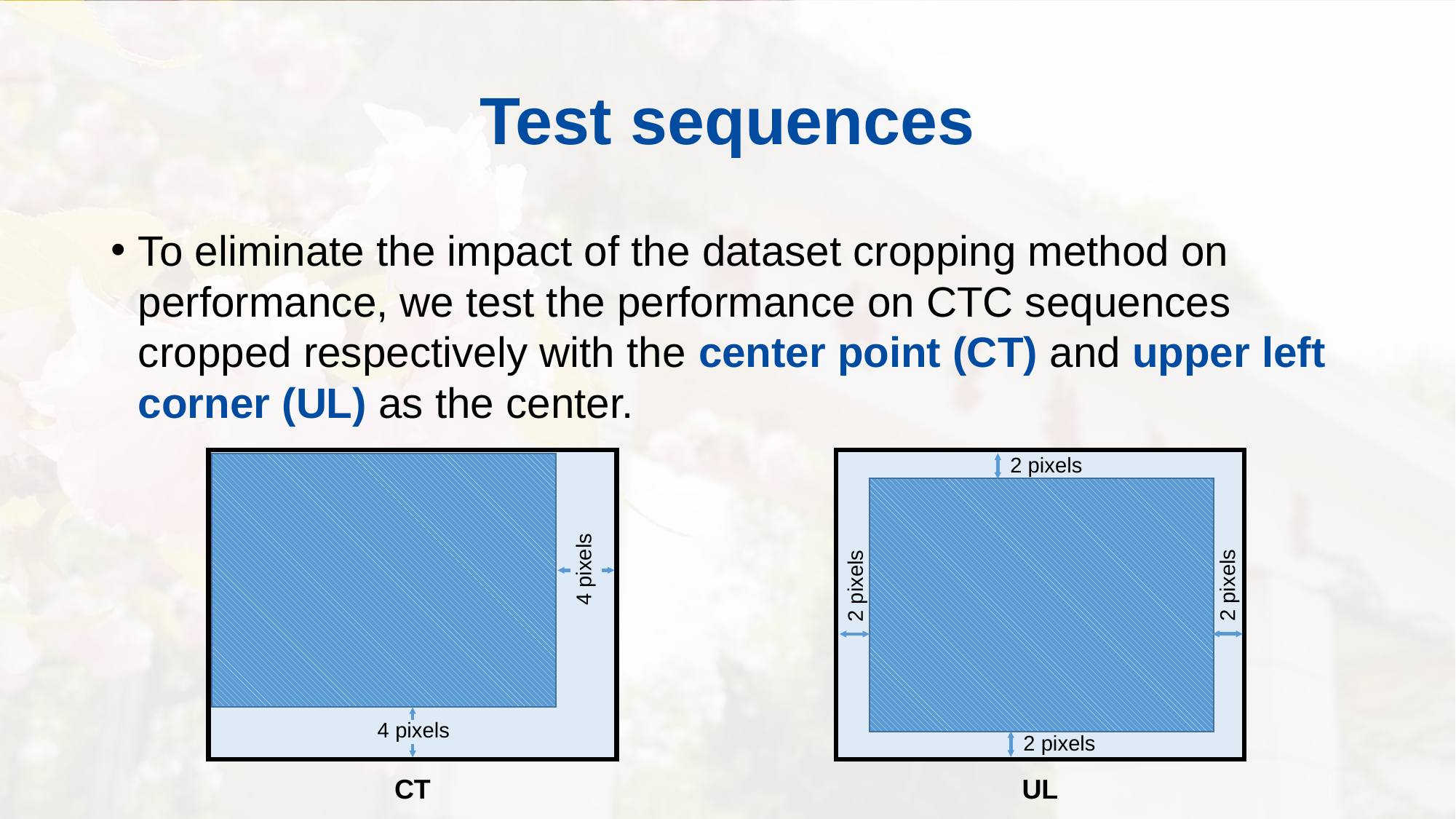

# Test sequences
To eliminate the impact of the dataset cropping method on performance, we test the performance on CTC sequences cropped respectively with the center point (CT) and upper left corner (UL) as the center.

2 pixels

4 pixels
2 pixels
2 pixels
4 pixels
2 pixels
CT
UL